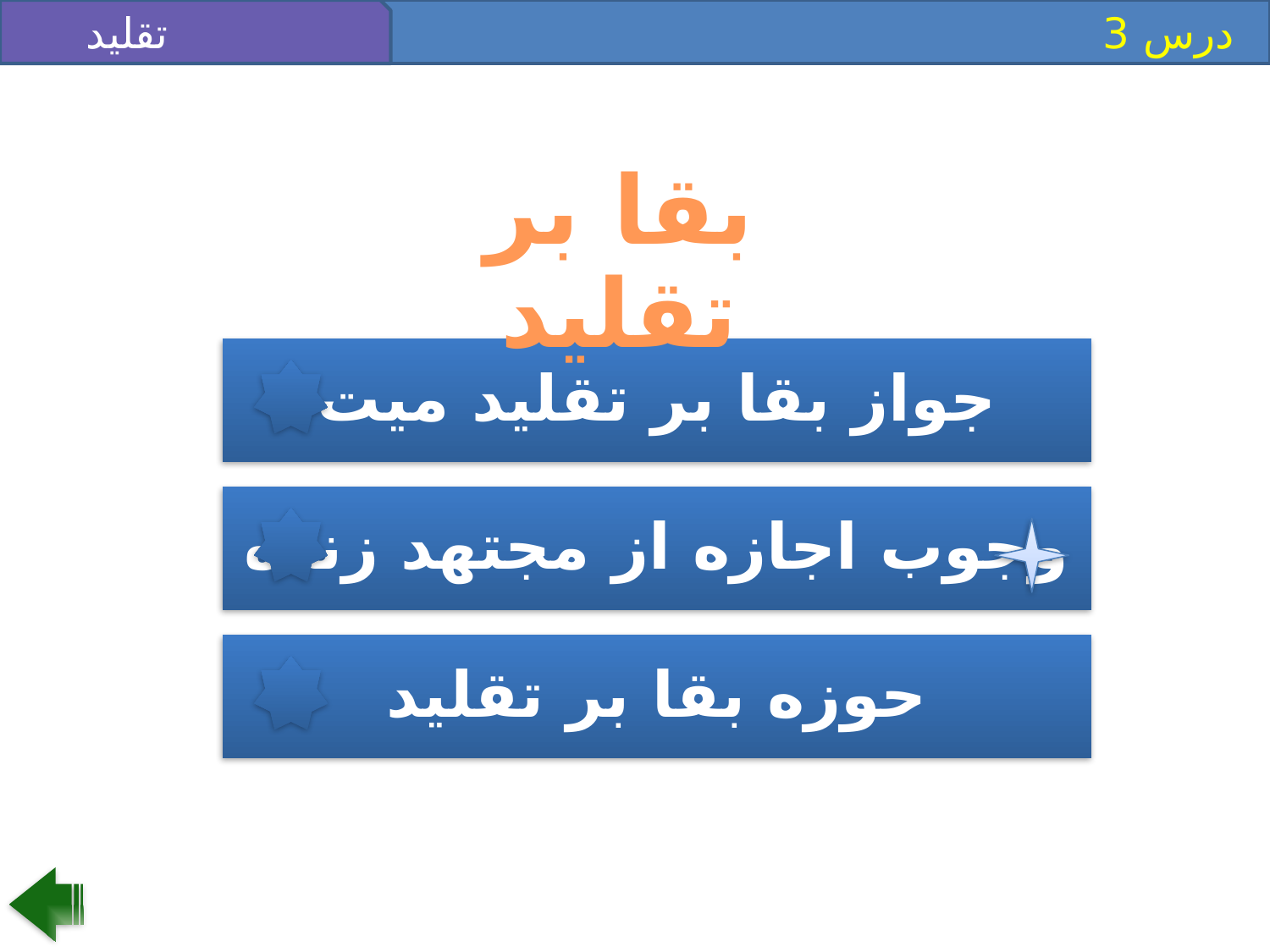

تقليد
 درس 3
بقا بر تقليد
جواز بقا بر تقليد ميت

وجوب اجازه از مجتهد زنده

حوزه بقا بر تقليد